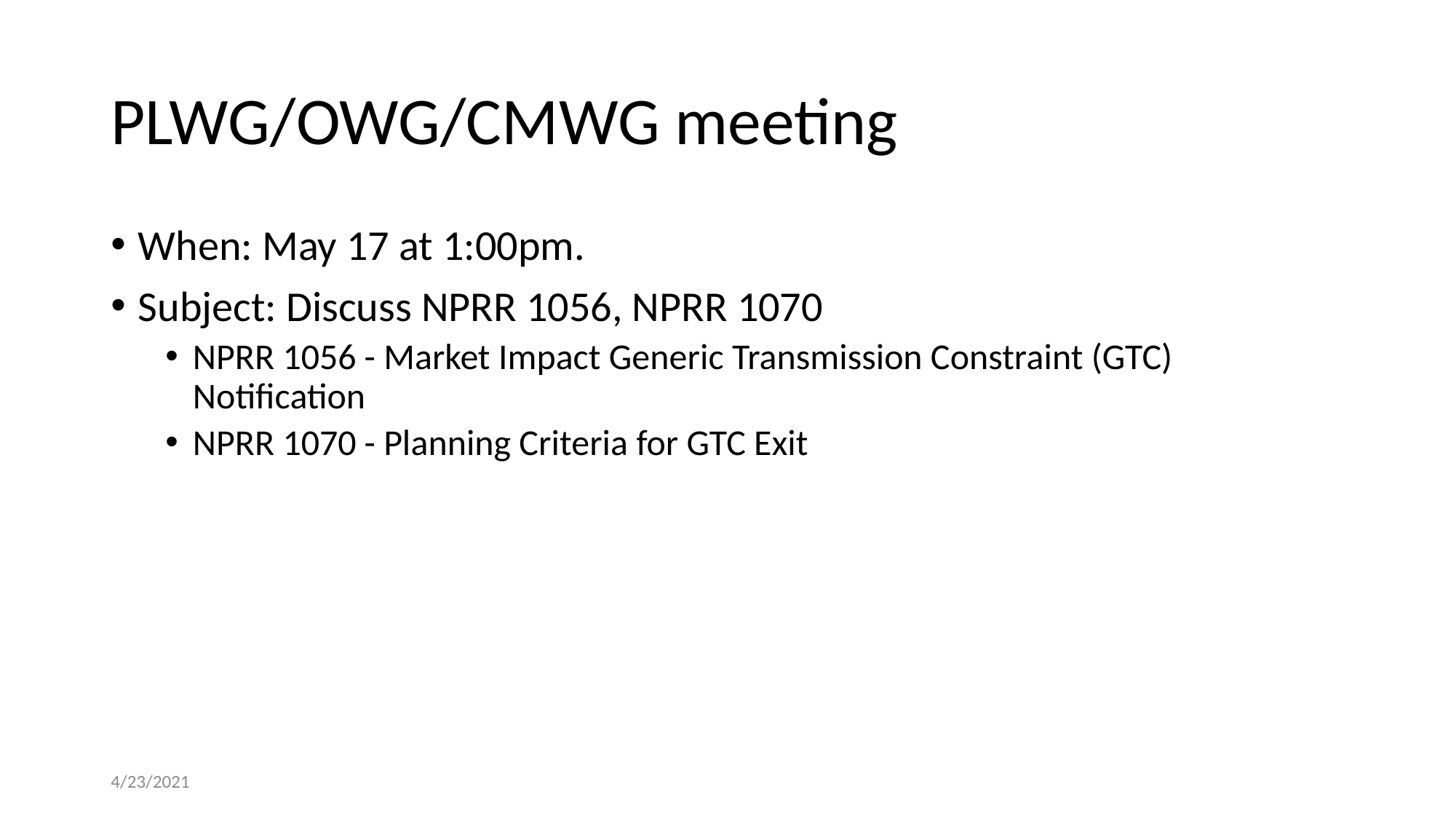

# PLWG/OWG/CMWG meeting
When: May 17 at 1:00pm.
Subject: Discuss NPRR 1056, NPRR 1070
NPRR 1056 - Market Impact Generic Transmission Constraint (GTC) Notification
NPRR 1070 - Planning Criteria for GTC Exit

4/23/2021